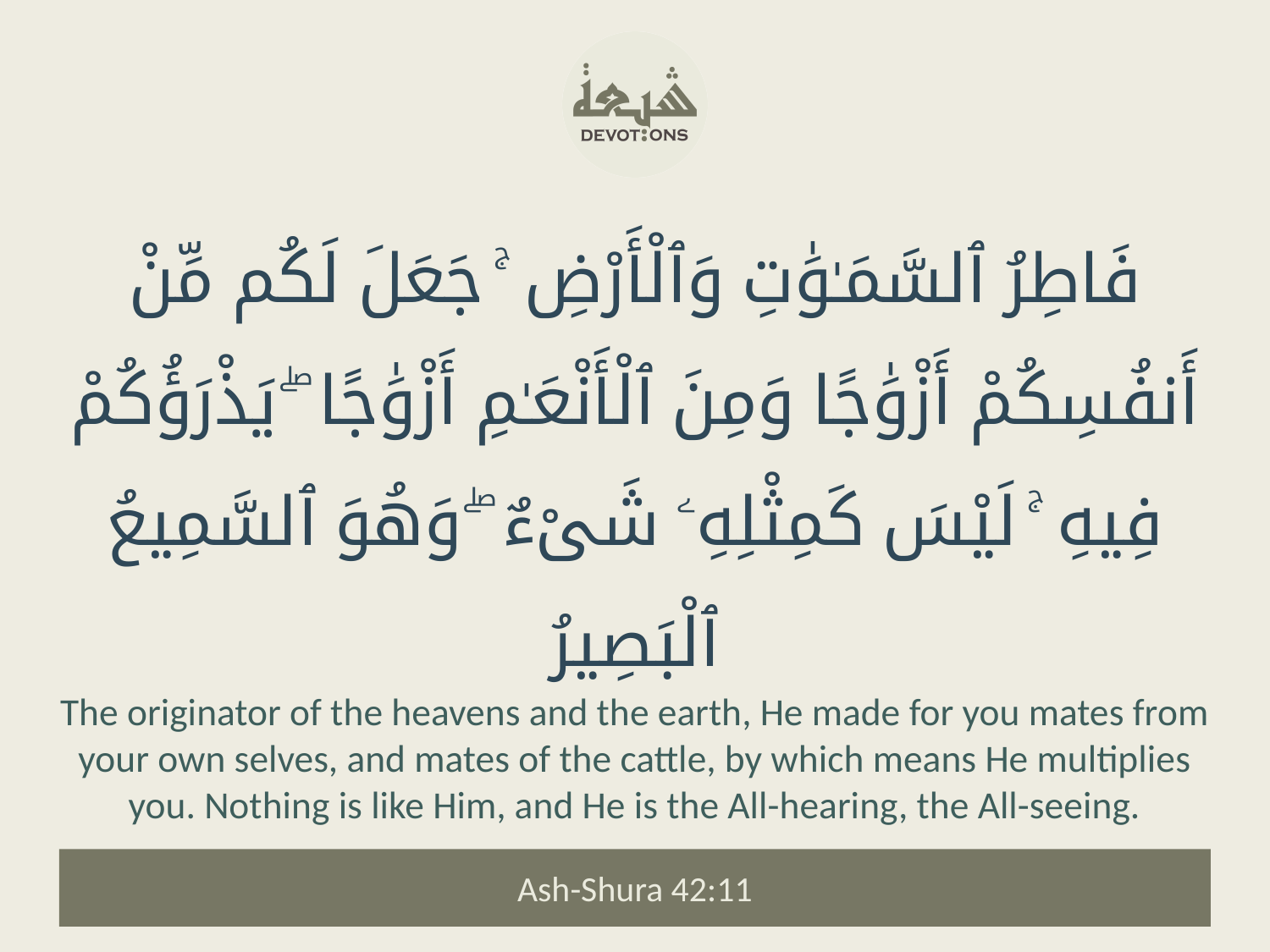

فَاطِرُ ٱلسَّمَـٰوَٰتِ وَٱلْأَرْضِ ۚ جَعَلَ لَكُم مِّنْ أَنفُسِكُمْ أَزْوَٰجًا وَمِنَ ٱلْأَنْعَـٰمِ أَزْوَٰجًا ۖ يَذْرَؤُكُمْ فِيهِ ۚ لَيْسَ كَمِثْلِهِۦ شَىْءٌ ۖ وَهُوَ ٱلسَّمِيعُ ٱلْبَصِيرُ
The originator of the heavens and the earth, He made for you mates from your own selves, and mates of the cattle, by which means He multiplies you. Nothing is like Him, and He is the All-hearing, the All-seeing.
Ash-Shura 42:11